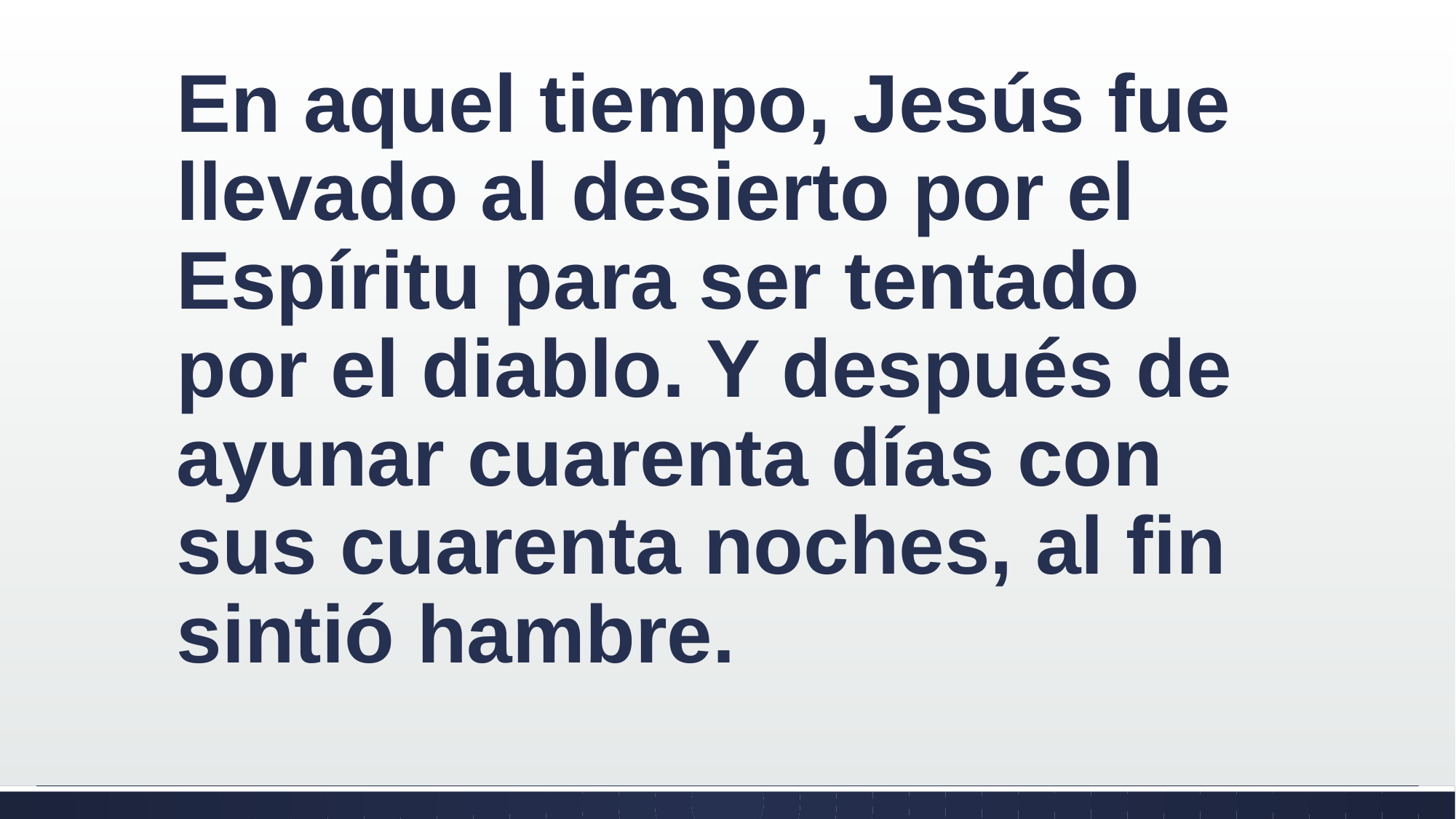

#
En aquel tiempo, Jesús fue llevado al desierto por el Espíritu para ser tentado por el diablo. Y después de ayunar cuarenta días con sus cuarenta noches, al fin sintió hambre.